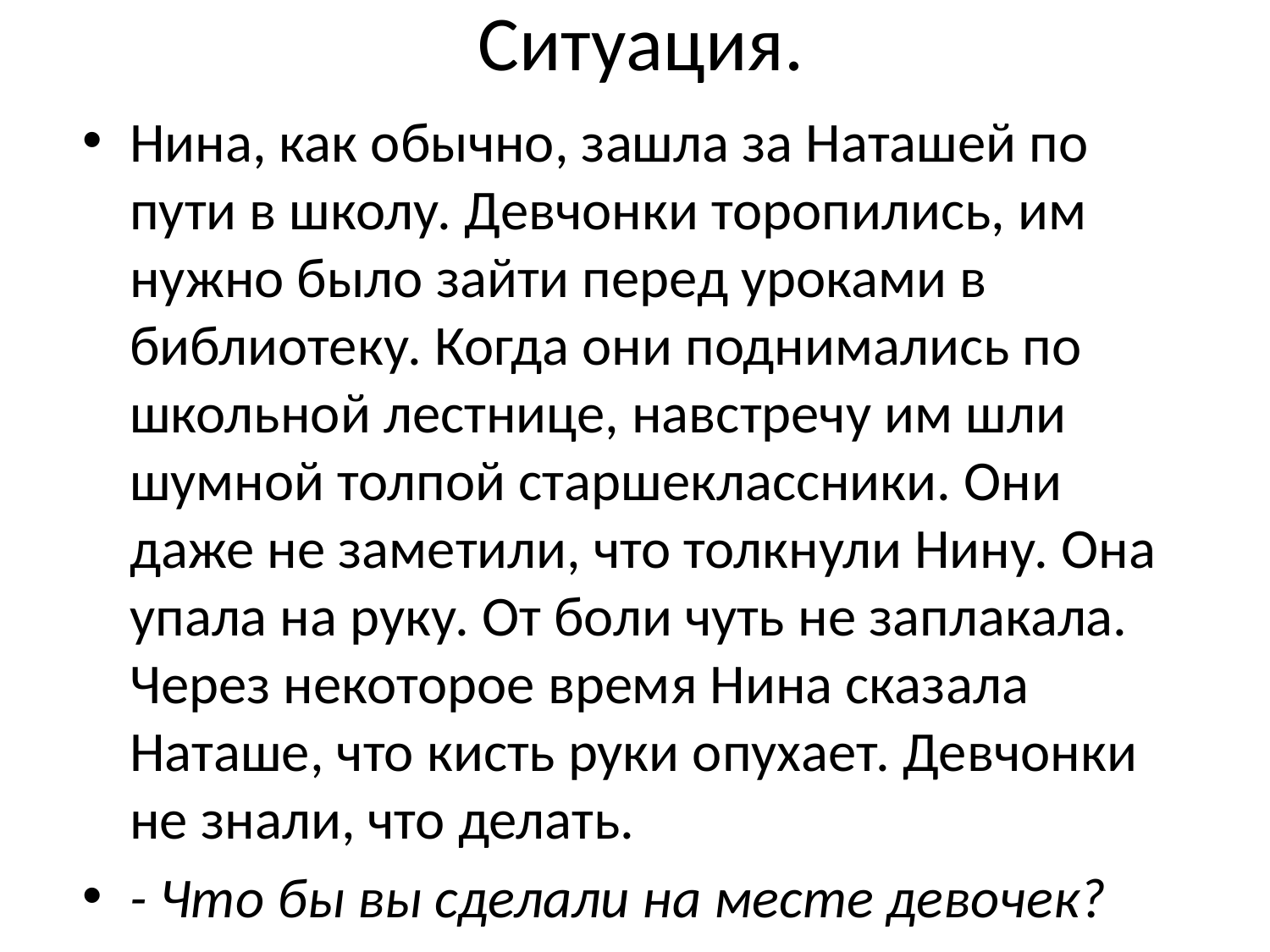

# Ситуация.
Нина, как обычно, зашла за Наташей по пути в школу. Девчонки торопились, им нужно было зайти перед уроками в библиотеку. Когда они поднимались по школьной лестнице, навстречу им шли шумной толпой старшеклассники. Они даже не заметили, что толкнули Нину. Она упала на руку. От боли чуть не заплакала. Через некоторое время Нина сказала Наташе, что кисть руки опухает. Девчонки не знали, что делать.
- Что бы вы сделали на месте девочек?